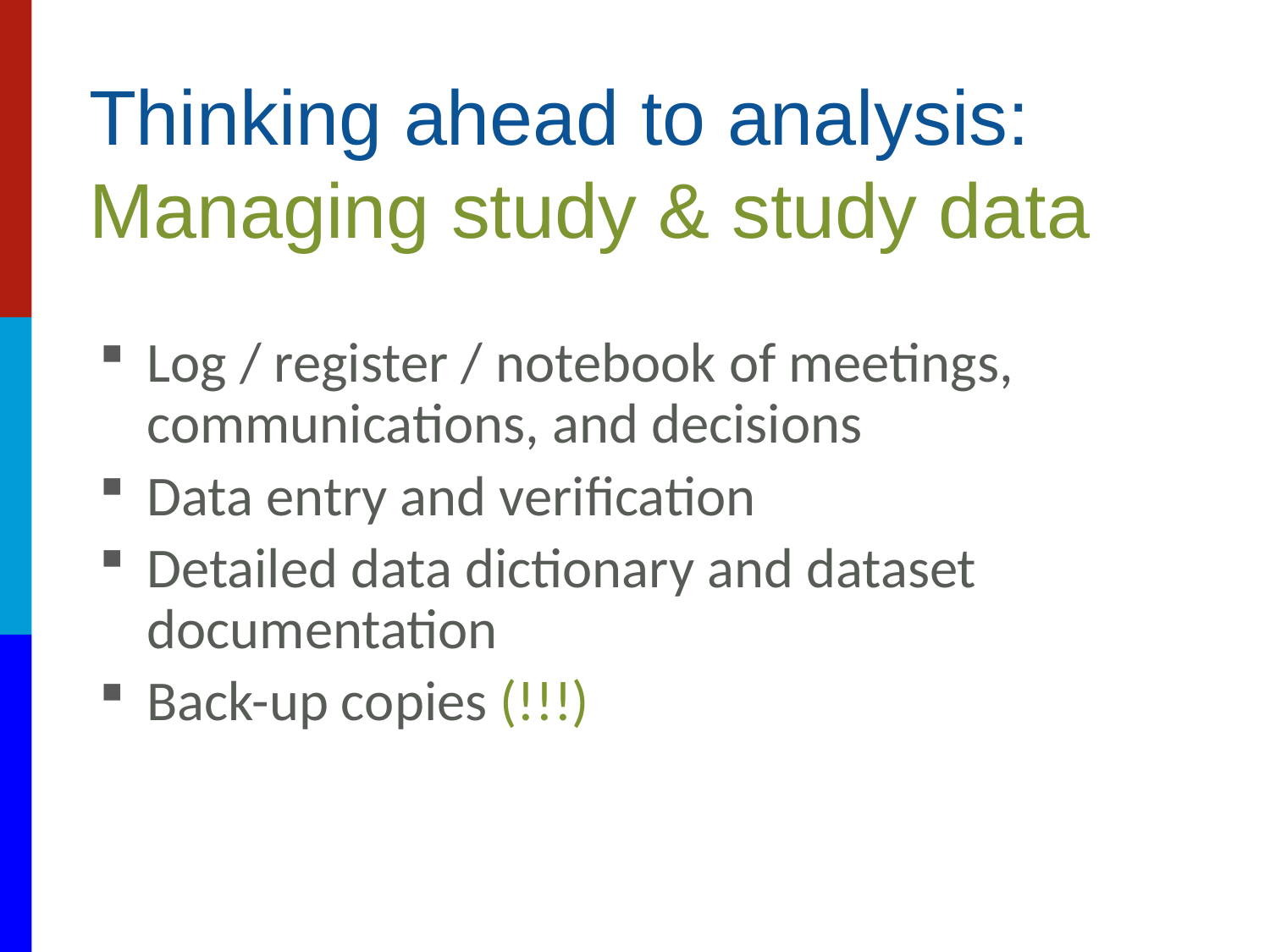

# Thinking ahead to analysis: Managing study & study data
Log / register / notebook of meetings, communications, and decisions
Data entry and verification
Detailed data dictionary and dataset documentation
Back-up copies (!!!)